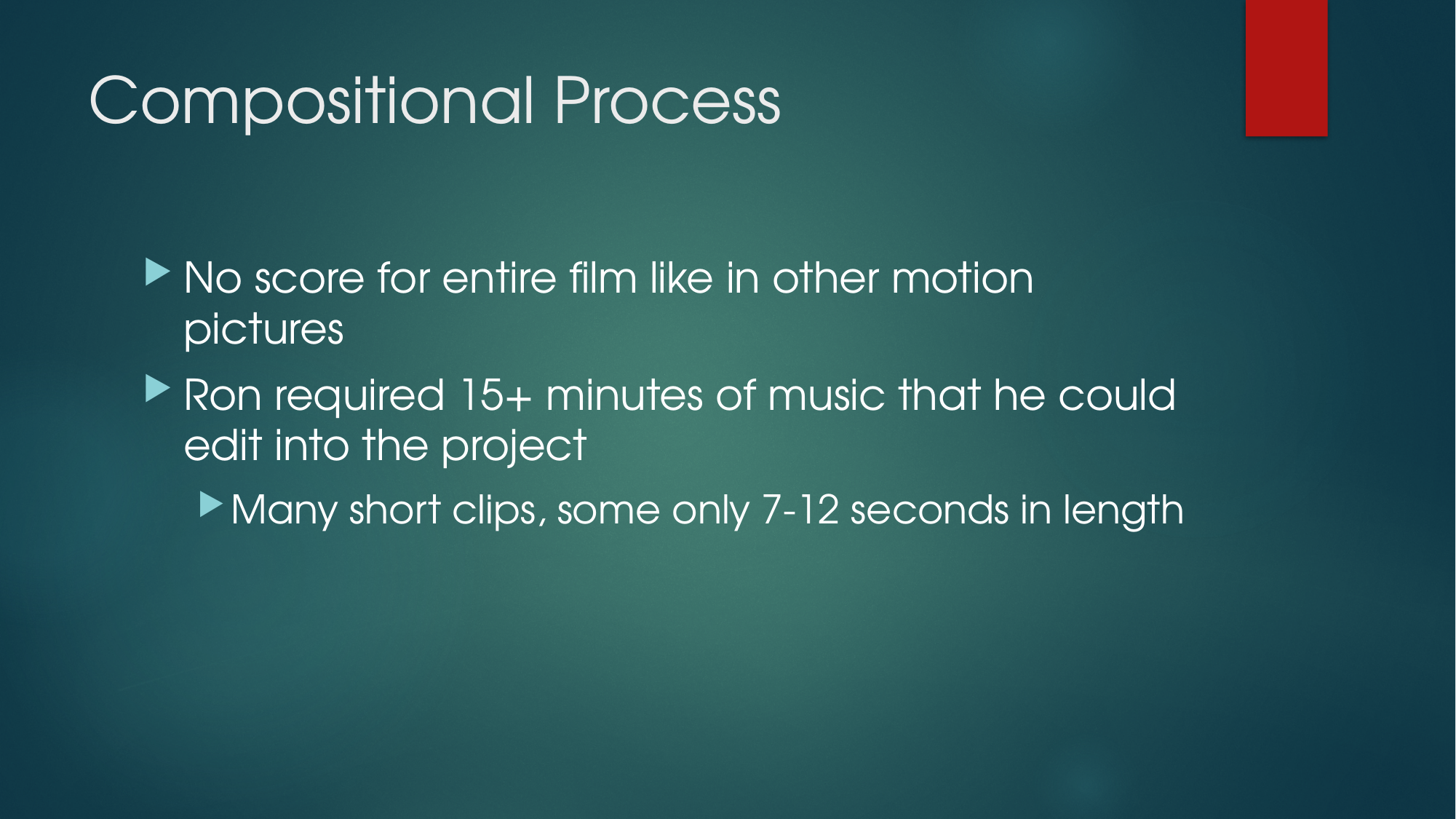

# Compositional Process
No score for entire film like in other motion pictures
Ron required 15+ minutes of music that he could edit into the project
Many short clips, some only 7-12 seconds in length